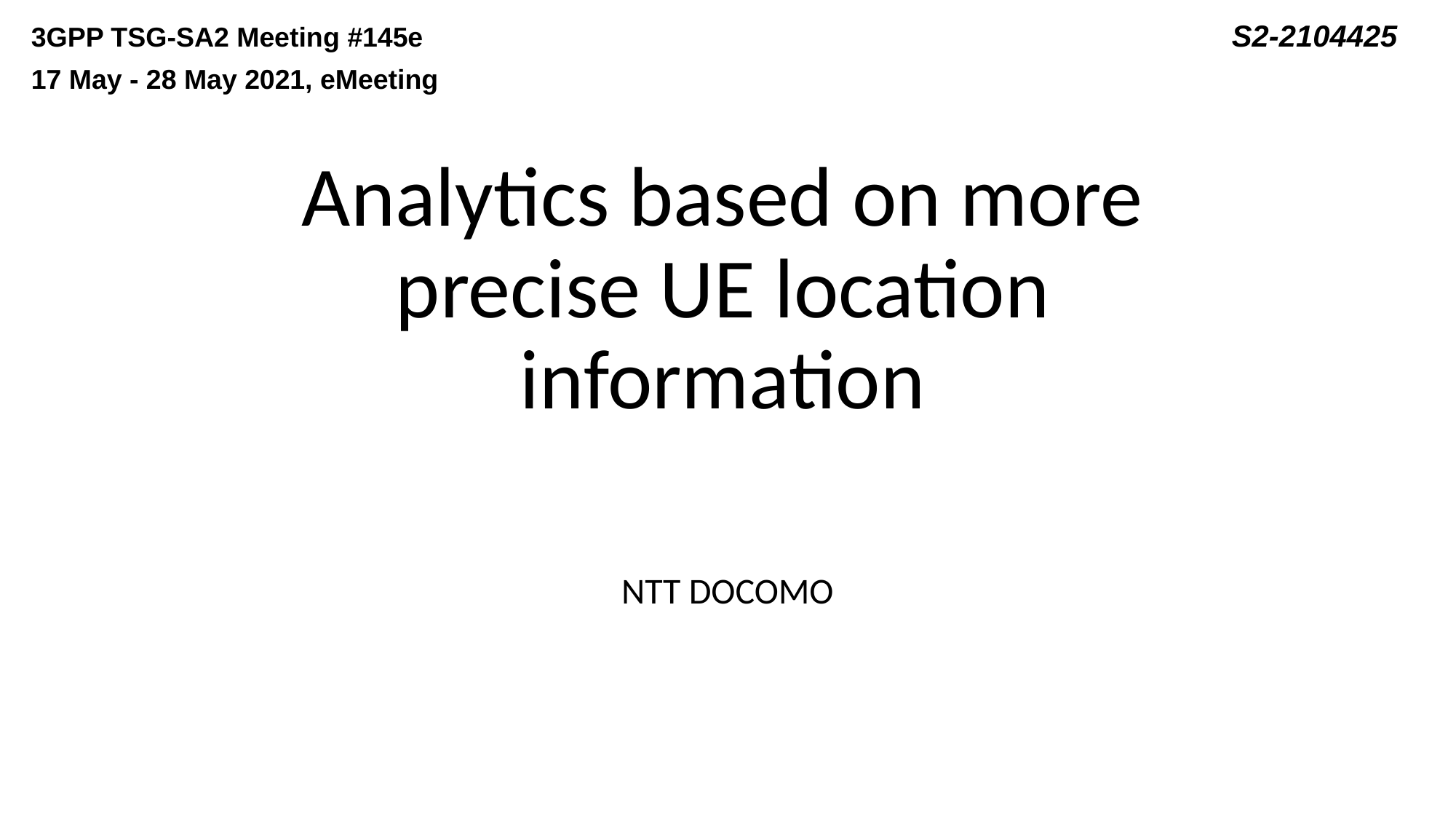

3GPP TSG-SA2 Meeting #145e 								S2-2104425
17 May - 28 May 2021, eMeeting
# Analytics based on more precise UE location information
NTT DOCOMO